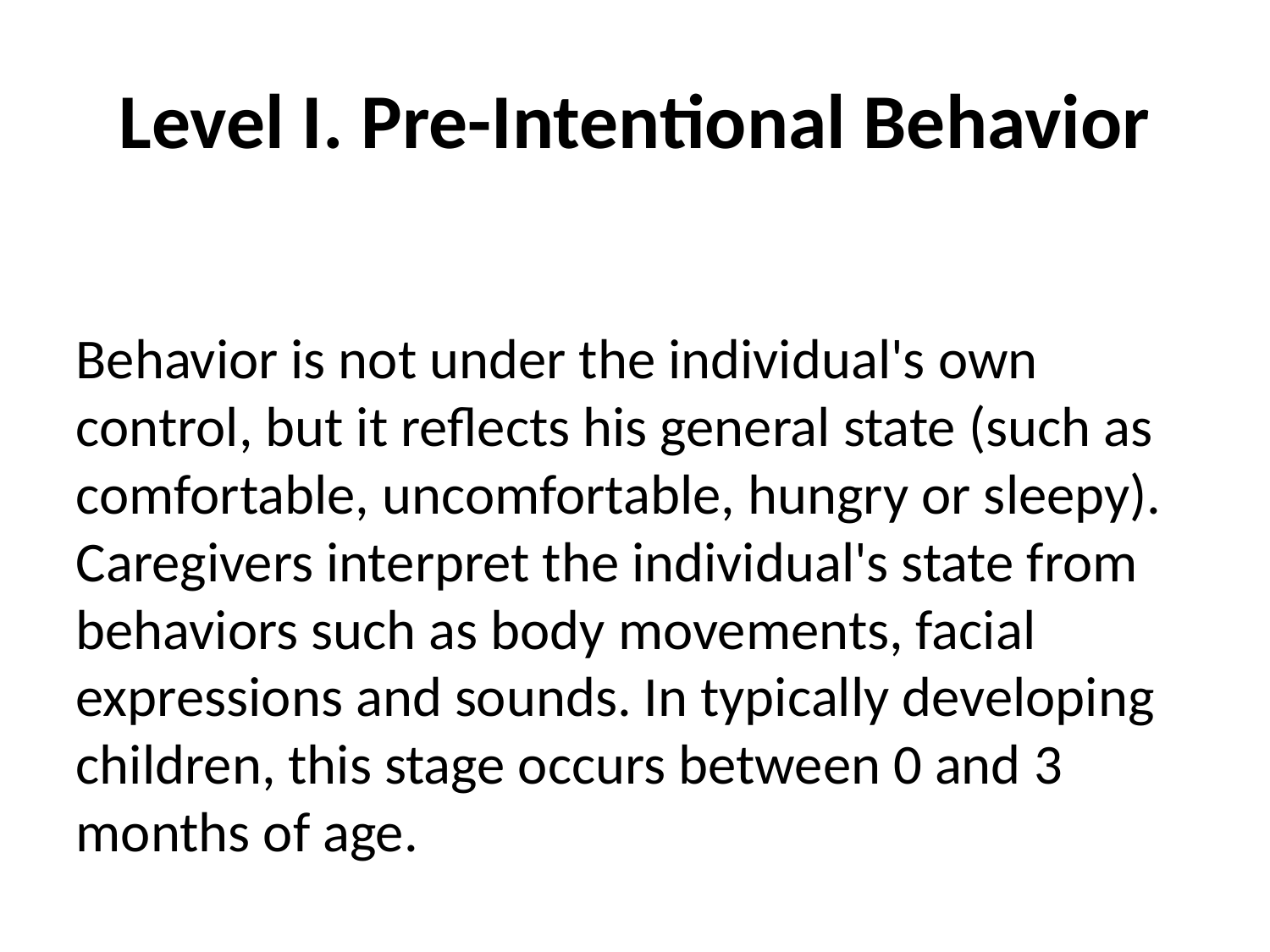

# Level I. Pre-Intentional Behavior

Behavior is not under the individual's own control, but it reflects his general state (such as comfortable, uncomfortable, hungry or sleepy). Caregivers interpret the individual's state from behaviors such as body movements, facial expressions and sounds. In typically developing children, this stage occurs between 0 and 3 months of age.